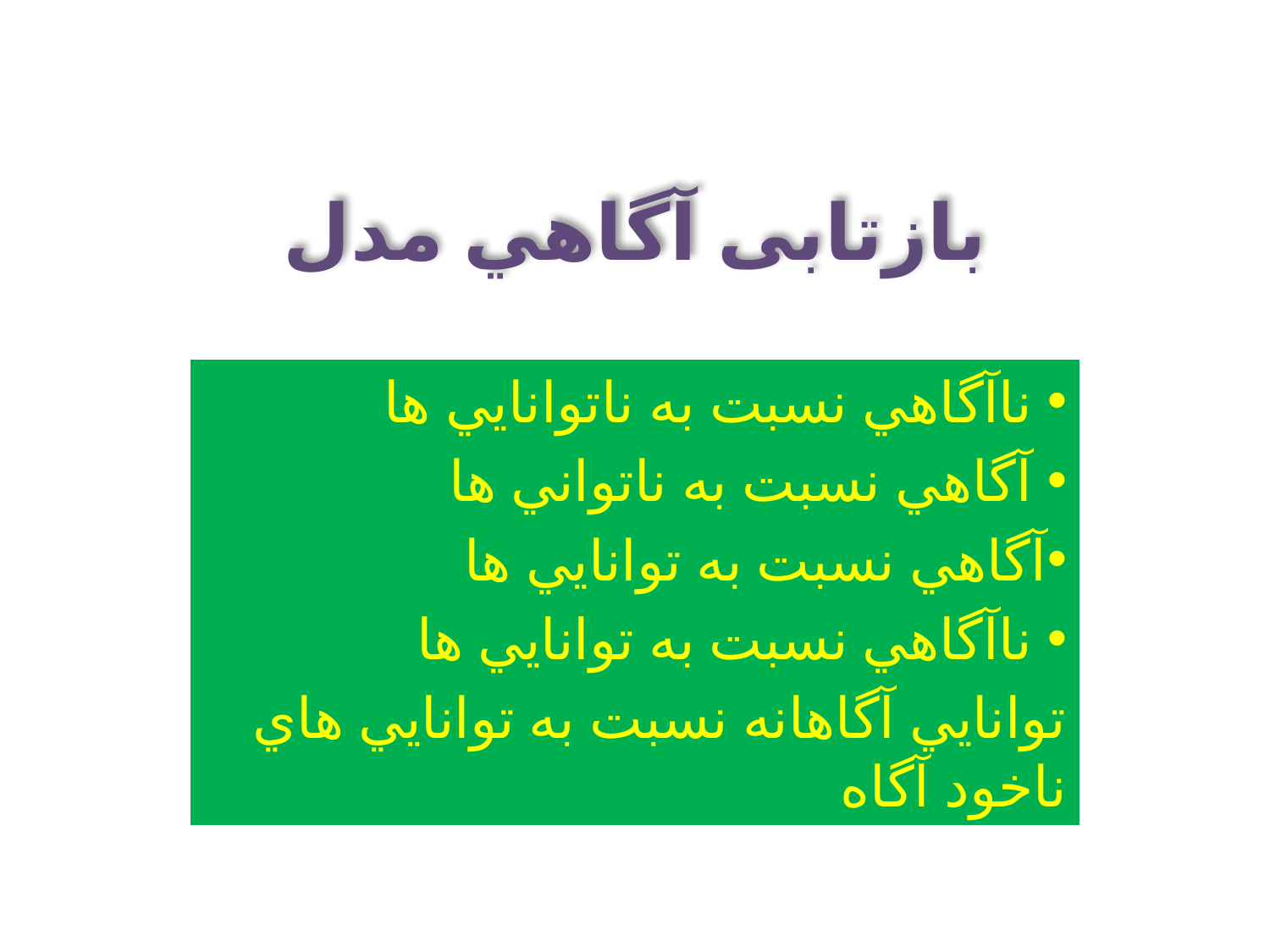

# بازتابی آگاهي مدل
 ناآگاهي نسبت به ناتوانايي ها
 آگاهي نسبت به ناتواني ها
آگاهي نسبت به توانايي ها
 ناآگاهي نسبت به توانايي ها
توانايي آگاهانه نسبت به توانايي هاي ناخود آگاه